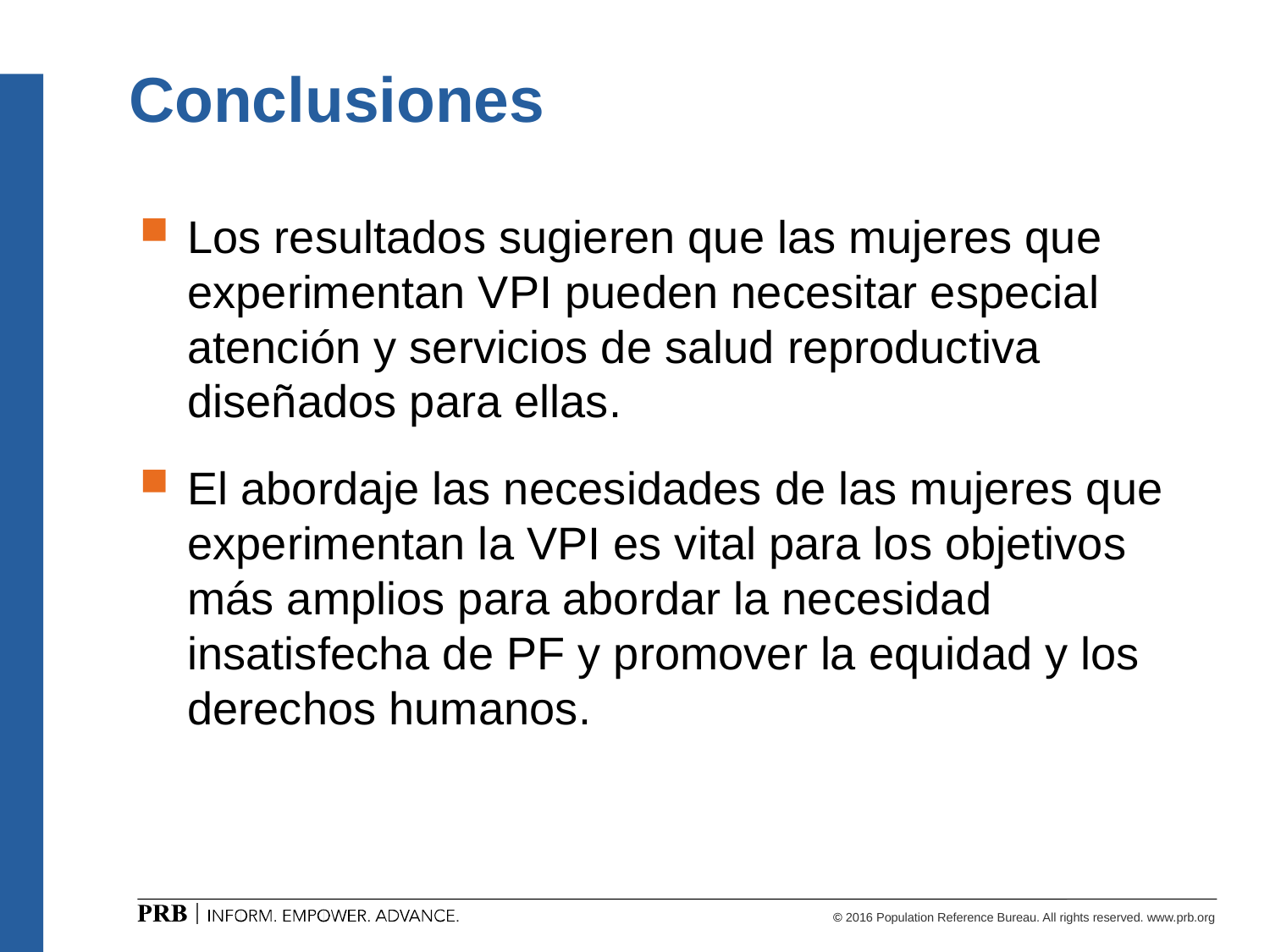

# Conclusiones
Los resultados sugieren que las mujeres que experimentan VPI pueden necesitar especial atención y servicios de salud reproductiva diseñados para ellas.
El abordaje las necesidades de las mujeres que experimentan la VPI es vital para los objetivos más amplios para abordar la necesidad insatisfecha de PF y promover la equidad y los derechos humanos.